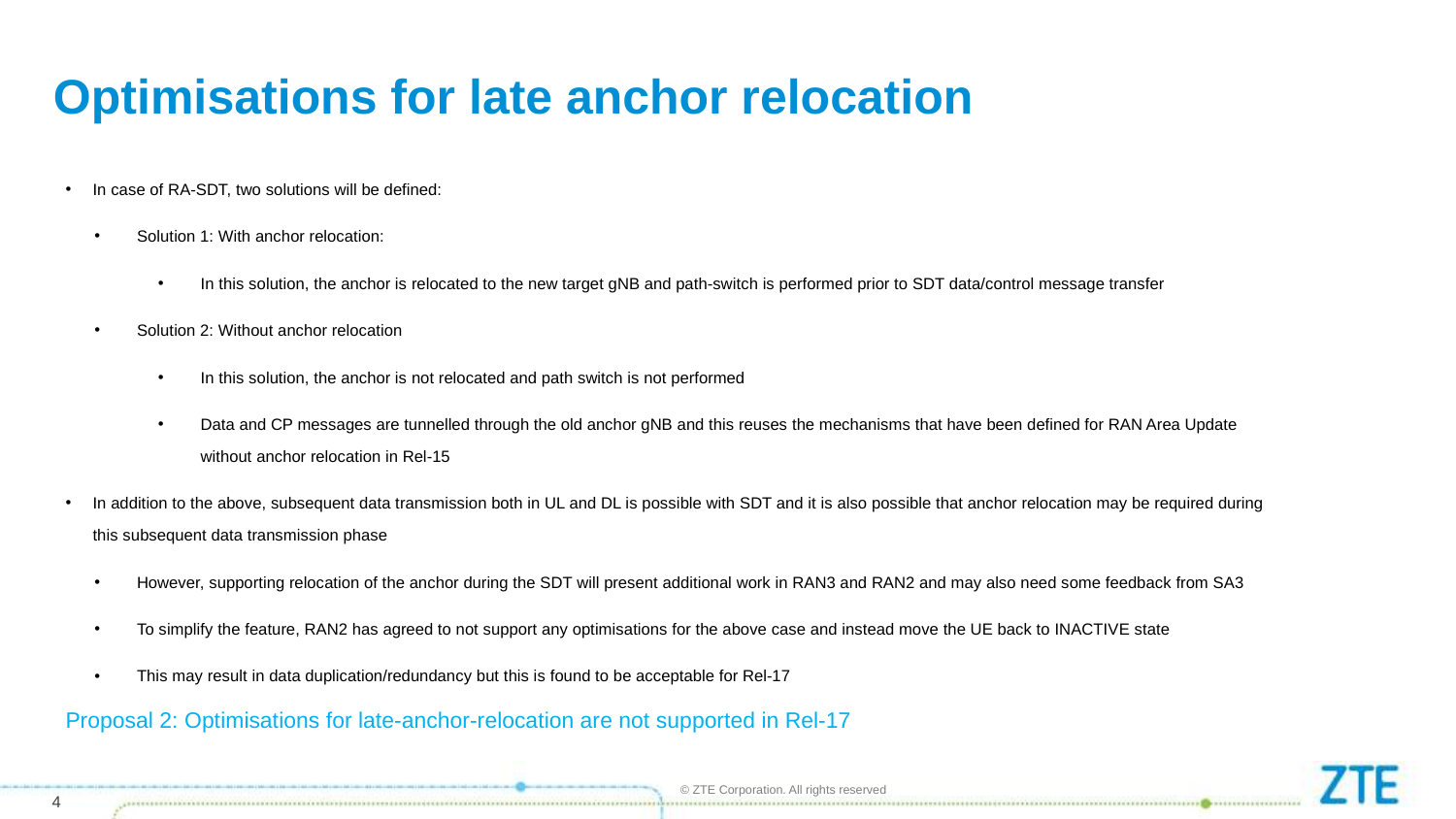

# Optimisations for late anchor relocation
In case of RA-SDT, two solutions will be defined:
Solution 1: With anchor relocation:
In this solution, the anchor is relocated to the new target gNB and path-switch is performed prior to SDT data/control message transfer
Solution 2: Without anchor relocation
In this solution, the anchor is not relocated and path switch is not performed
Data and CP messages are tunnelled through the old anchor gNB and this reuses the mechanisms that have been defined for RAN Area Update without anchor relocation in Rel-15
In addition to the above, subsequent data transmission both in UL and DL is possible with SDT and it is also possible that anchor relocation may be required during this subsequent data transmission phase
However, supporting relocation of the anchor during the SDT will present additional work in RAN3 and RAN2 and may also need some feedback from SA3
To simplify the feature, RAN2 has agreed to not support any optimisations for the above case and instead move the UE back to INACTIVE state
This may result in data duplication/redundancy but this is found to be acceptable for Rel-17
Proposal 2: Optimisations for late-anchor-relocation are not supported in Rel-17